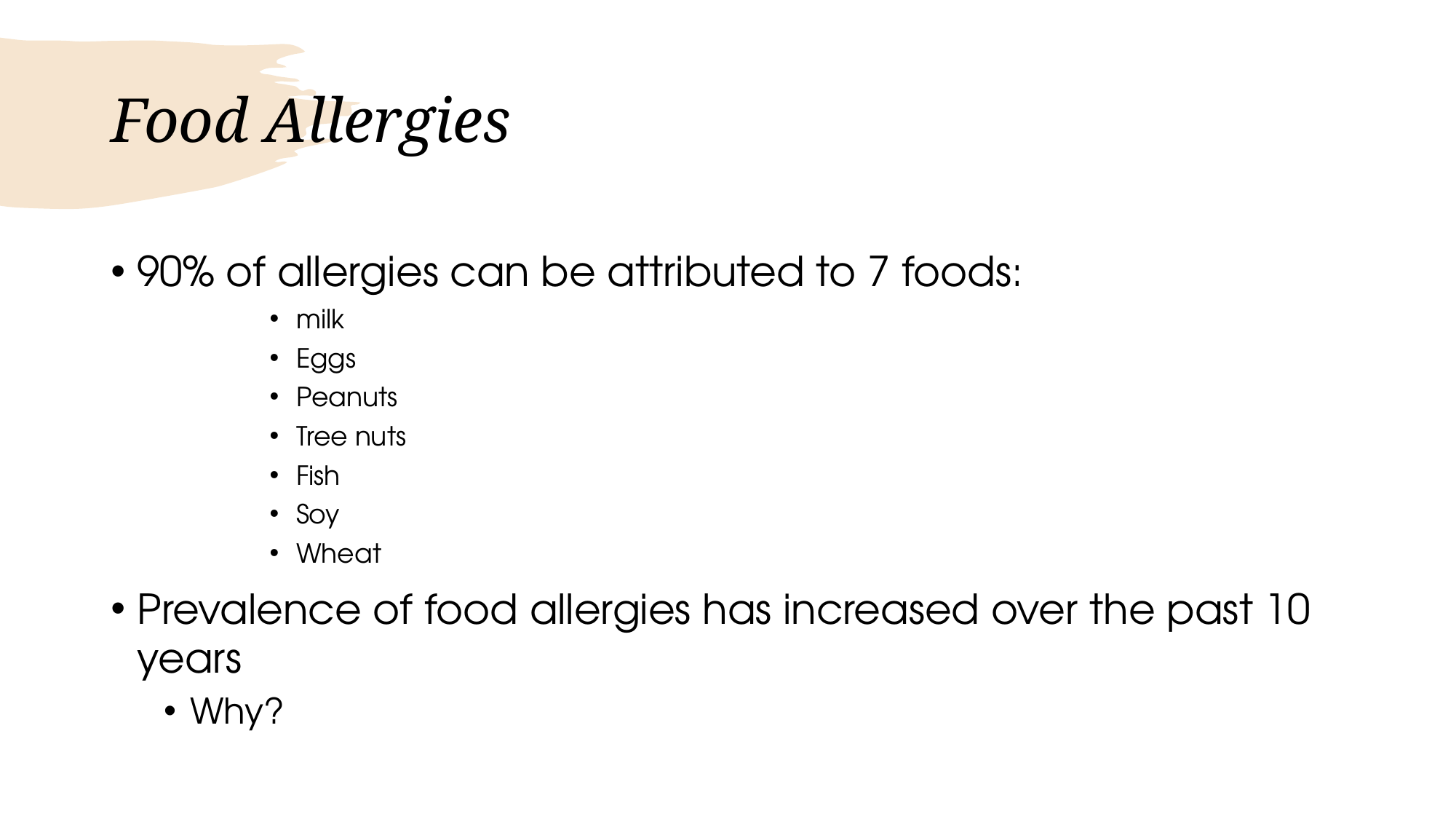

# Food Allergies
90% of allergies can be attributed to 7 foods:
milk
Eggs
Peanuts
Tree nuts
Fish
Soy
Wheat
Prevalence of food allergies has increased over the past 10 years
Why?